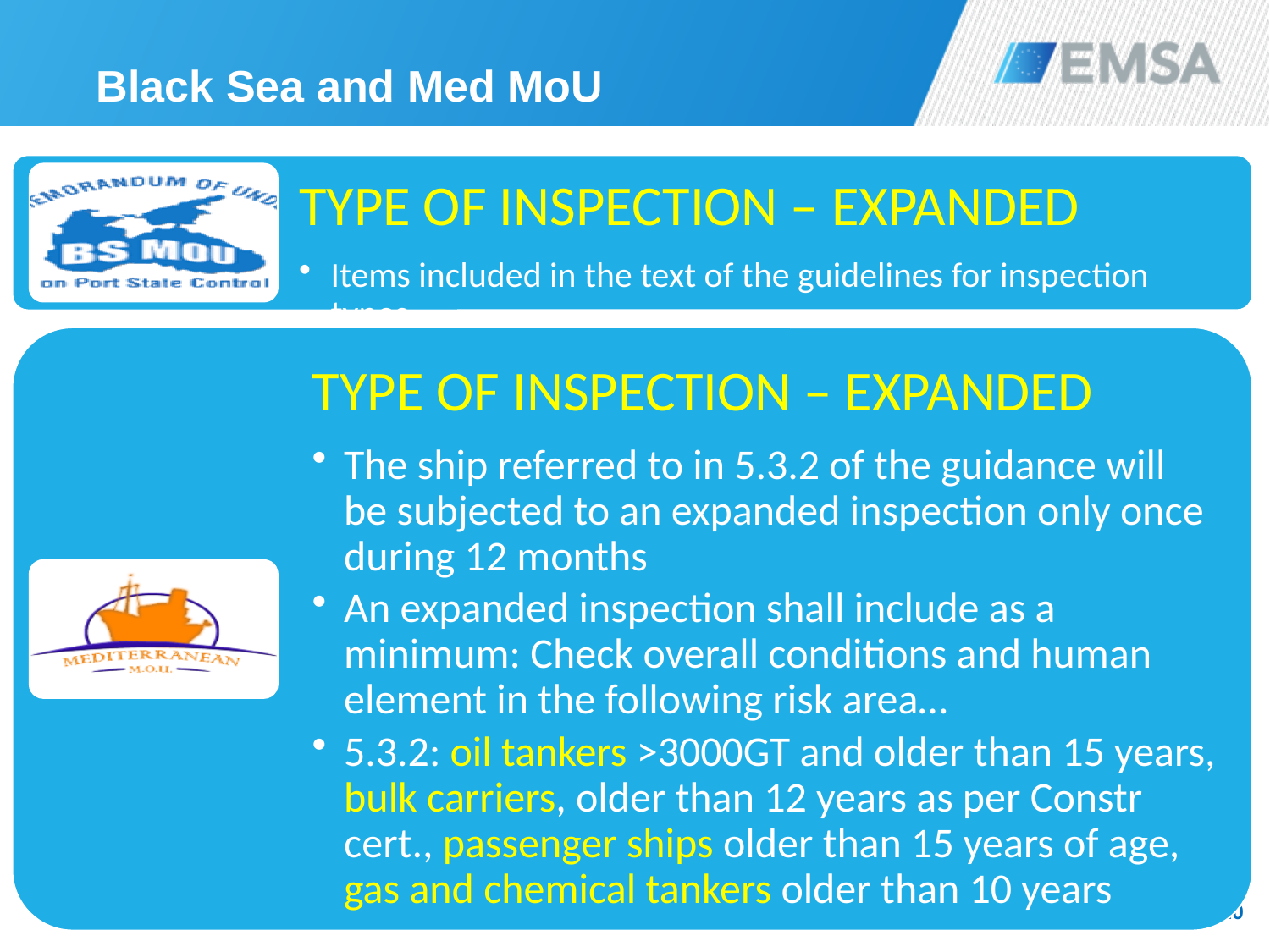

#
Black Sea and Med MoU
TYPE OF INSPECTION – EXPANDED
Items included in the text of the guidelines for inspection types
TYPE OF INSPECTION – EXPANDED
The ship referred to in 5.3.2 of the guidance will be subjected to an expanded inspection only once during 12 months
An expanded inspection shall include as a minimum: Check overall conditions and human element in the following risk area…
5.3.2: oil tankers >3000GT and older than 15 years, bulk carriers, older than 12 years as per Constr cert., passenger ships older than 15 years of age, gas and chemical tankers older than 10 years
20